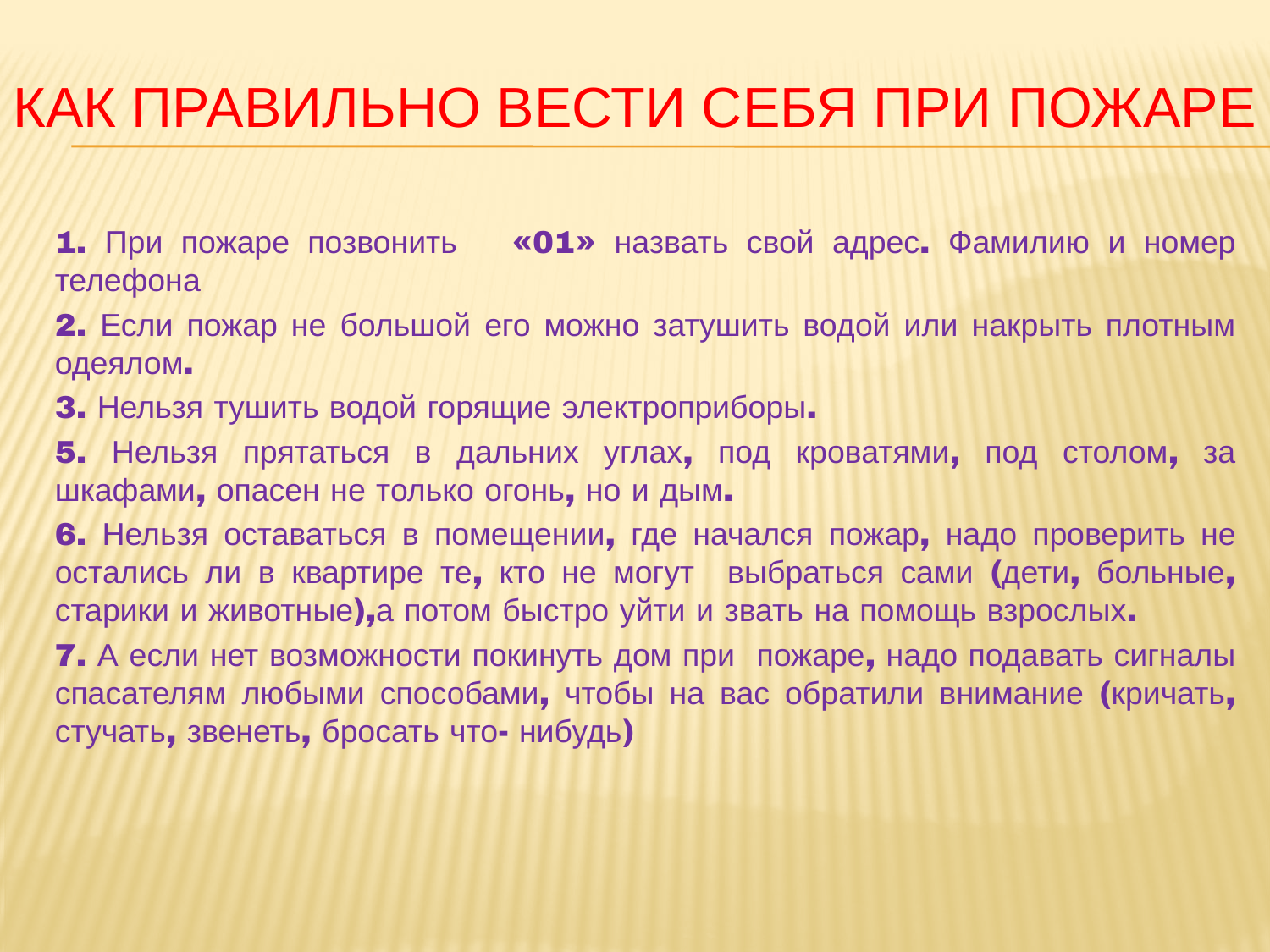

# Как правильно вести себя при пожаре
1. При пожаре позвонить   «01» назвать свой адрес. Фамилию и номер телефона
2. Если пожар не большой его можно затушить водой или накрыть плотным одеялом.
3. Нельзя тушить водой горящие электроприборы.
5. Нельзя прятаться в дальних углах, под кроватями, под столом, за шкафами, опасен не только огонь, но и дым.
6. Нельзя оставаться в помещении, где начался пожар, надо проверить не остались ли в квартире те, кто не могут  выбраться сами (дети, больные, старики и животные),а потом быстро уйти и звать на помощь взрослых.
7. А если нет возможности покинуть дом при  пожаре, надо подавать сигналы спасателям любыми способами, чтобы на вас обратили внимание (кричать, стучать, звенеть, бросать что- нибудь)